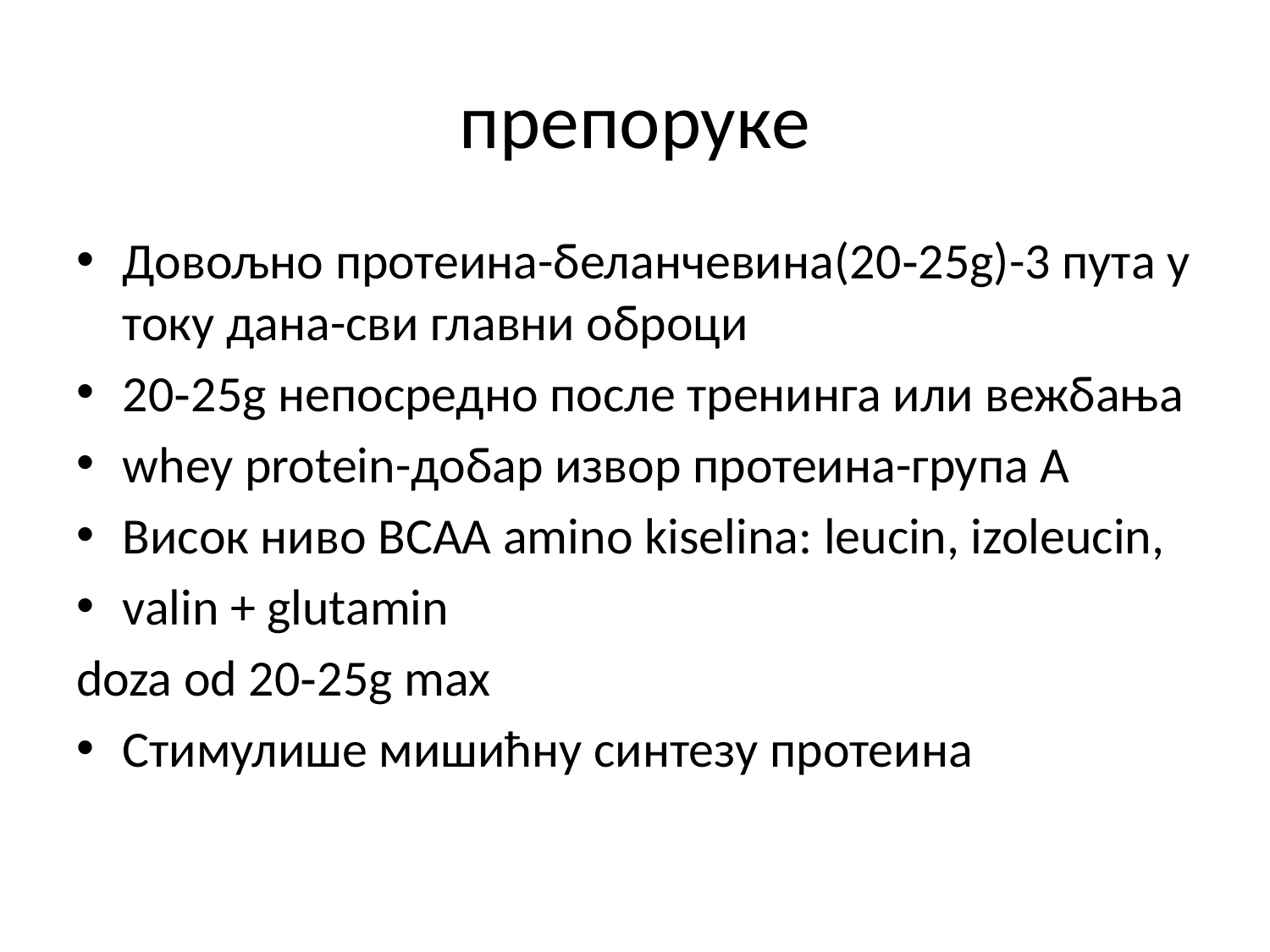

# препоруке
Довољно протеина-беланчевина(20‐25g)-3 пута у току дана-сви главни оброци
20‐25g непосредно после тренинга или вежбања
whey protein-добар извор протеина-група А
Висок ниво BCAA amino kiselina: leucin, izoleucin,
valin + glutamin
doza od 20‐25g max
Стимулише мишићну синтезу протеина